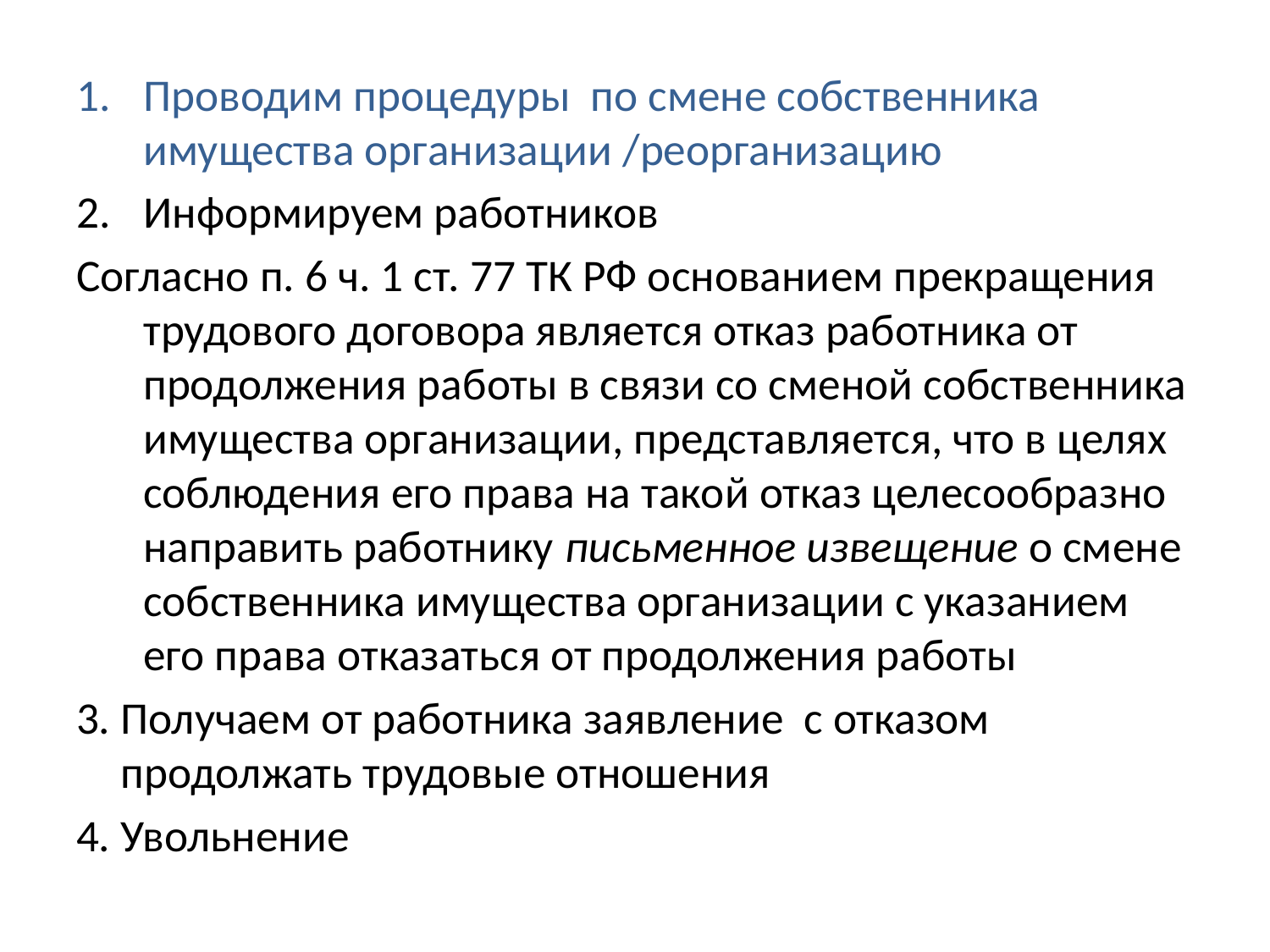

Проводим процедуры  по смене собственника имущества организации /реорганизацию
Информируем работников
Согласно п. 6 ч. 1 ст. 77 ТК РФ основанием прекращения трудового договора является отказ работника от продолжения работы в связи со сменой собственника имущества организации, представляется, что в целях соблюдения его права на такой отказ целесообразно направить работнику письменное извещение о смене собственника имущества организации с указанием его права отказаться от продолжения работы
3. Получаем от работника заявление  с отказом продолжать трудовые отношения
4. Увольнение